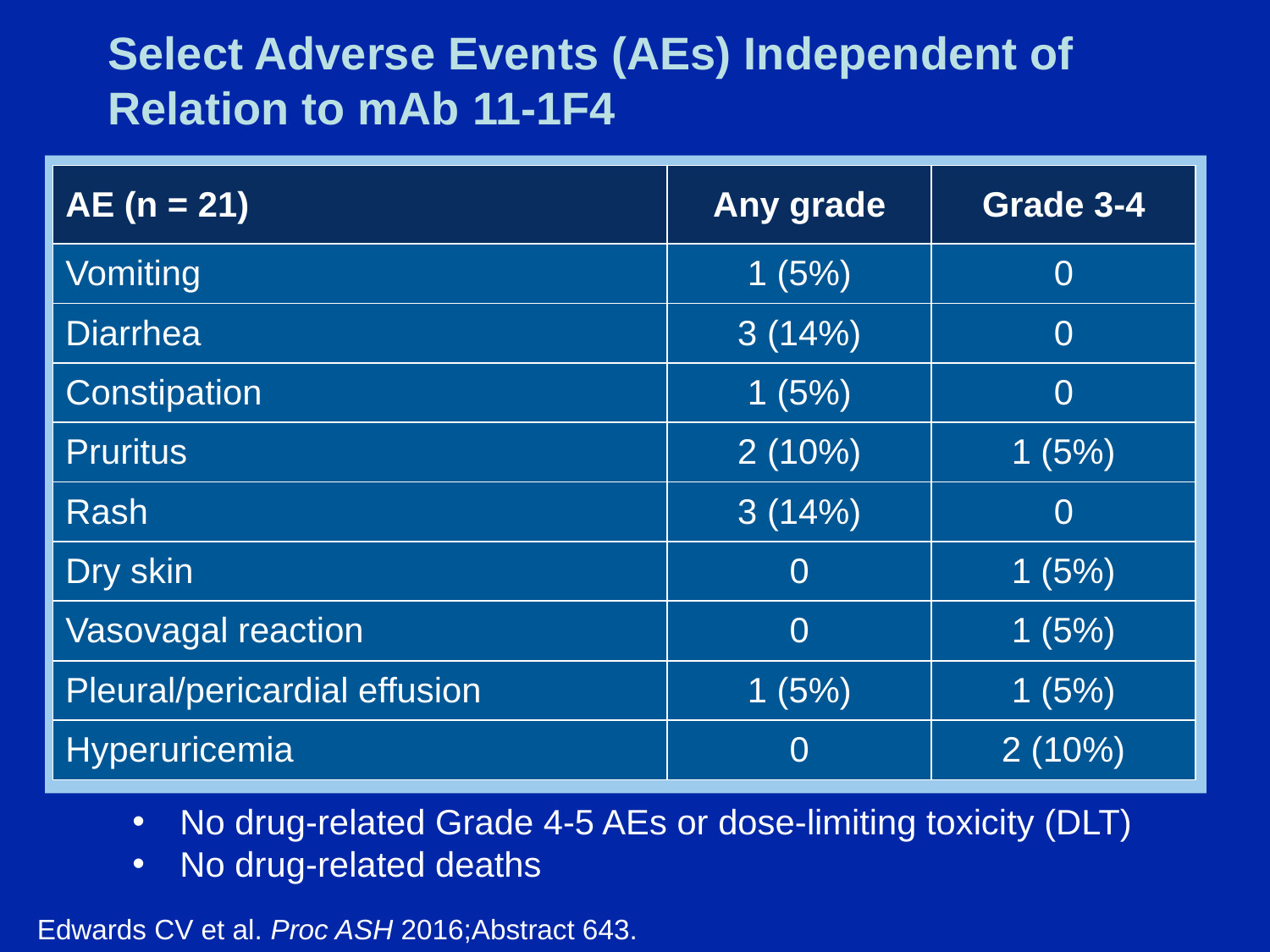

# Select Adverse Events (AEs) Independent of Relation to mAb 11-1F4

| AE (n = 21) | Any grade | Grade 3-4 |
| --- | --- | --- |
| Vomiting | 1 (5%) | 0 |
| Diarrhea | 3 (14%) | 0 |
| Constipation | 1 (5%) | 0 |
| Pruritus | 2 (10%) | 1 (5%) |
| Rash | 3 (14%) | 0 |
| Dry skin | 0 | 1 (5%) |
| Vasovagal reaction | 0 | 1 (5%) |
| Pleural/pericardial effusion | 1 (5%) | 1 (5%) |
| Hyperuricemia | 0 | 2 (10%) |
No drug-related Grade 4-5 AEs or dose-limiting toxicity (DLT)
No drug-related deaths
Edwards CV et al. Proc ASH 2016;Abstract 643.